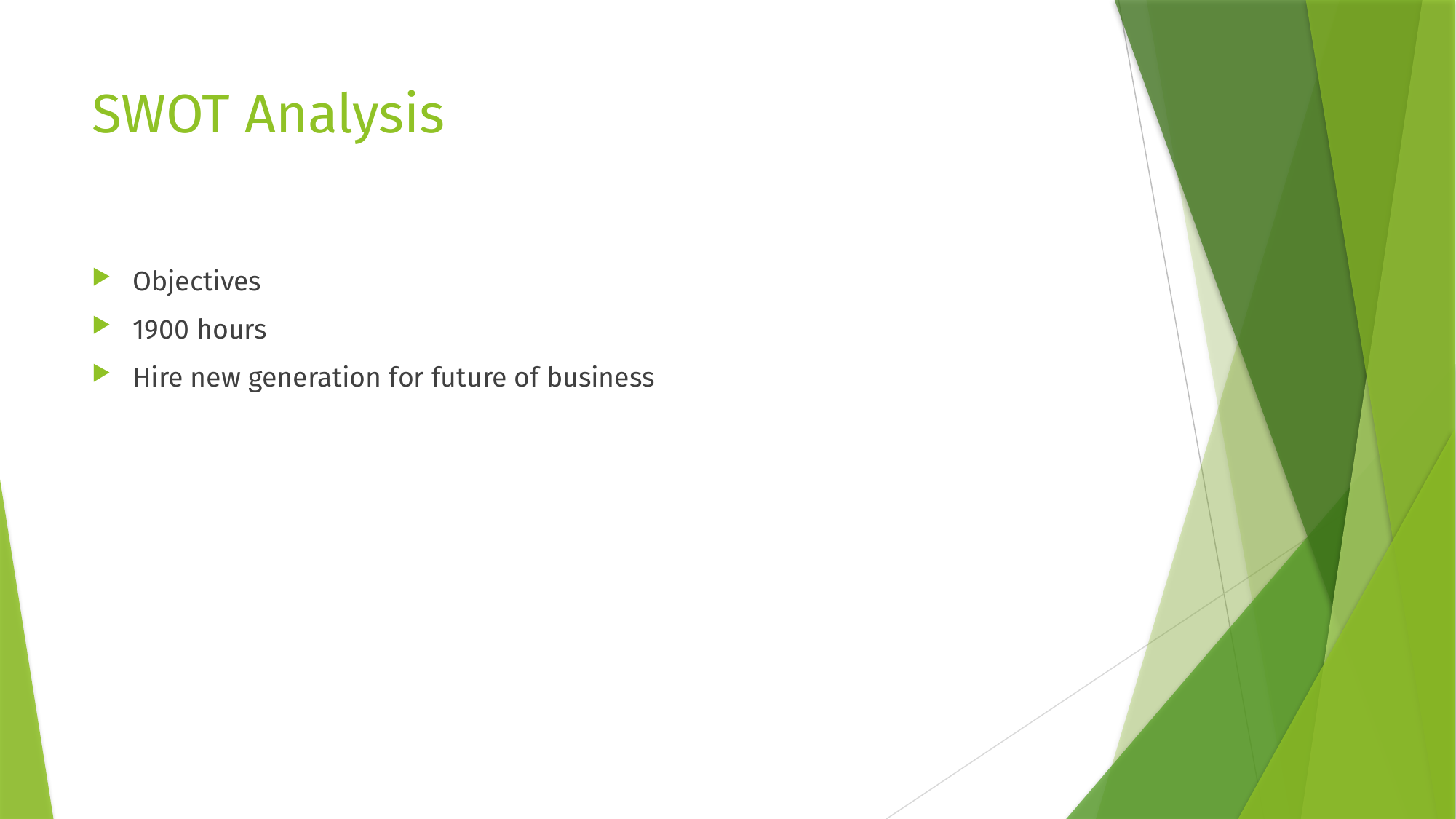

# SWOT Analysis
Objectives
1900 hours
Hire new generation for future of business